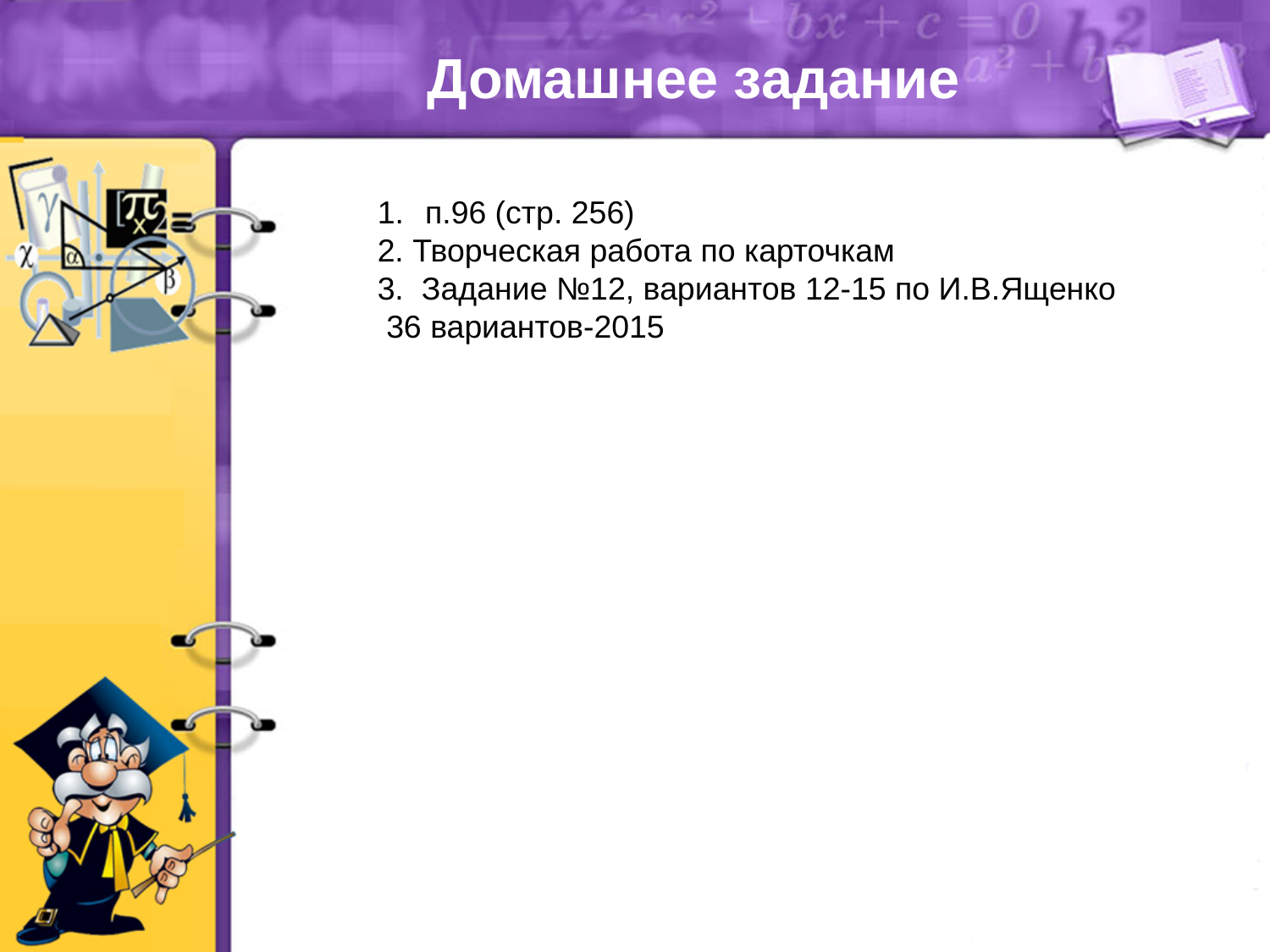

Домашнее задание
п.96 (стр. 256)
2. Творческая работа по карточкам
3.  Задание №12, вариантов 12-15 по И.В.Ященко
 36 вариантов-2015
Подг1.111отовка к ОГЭ